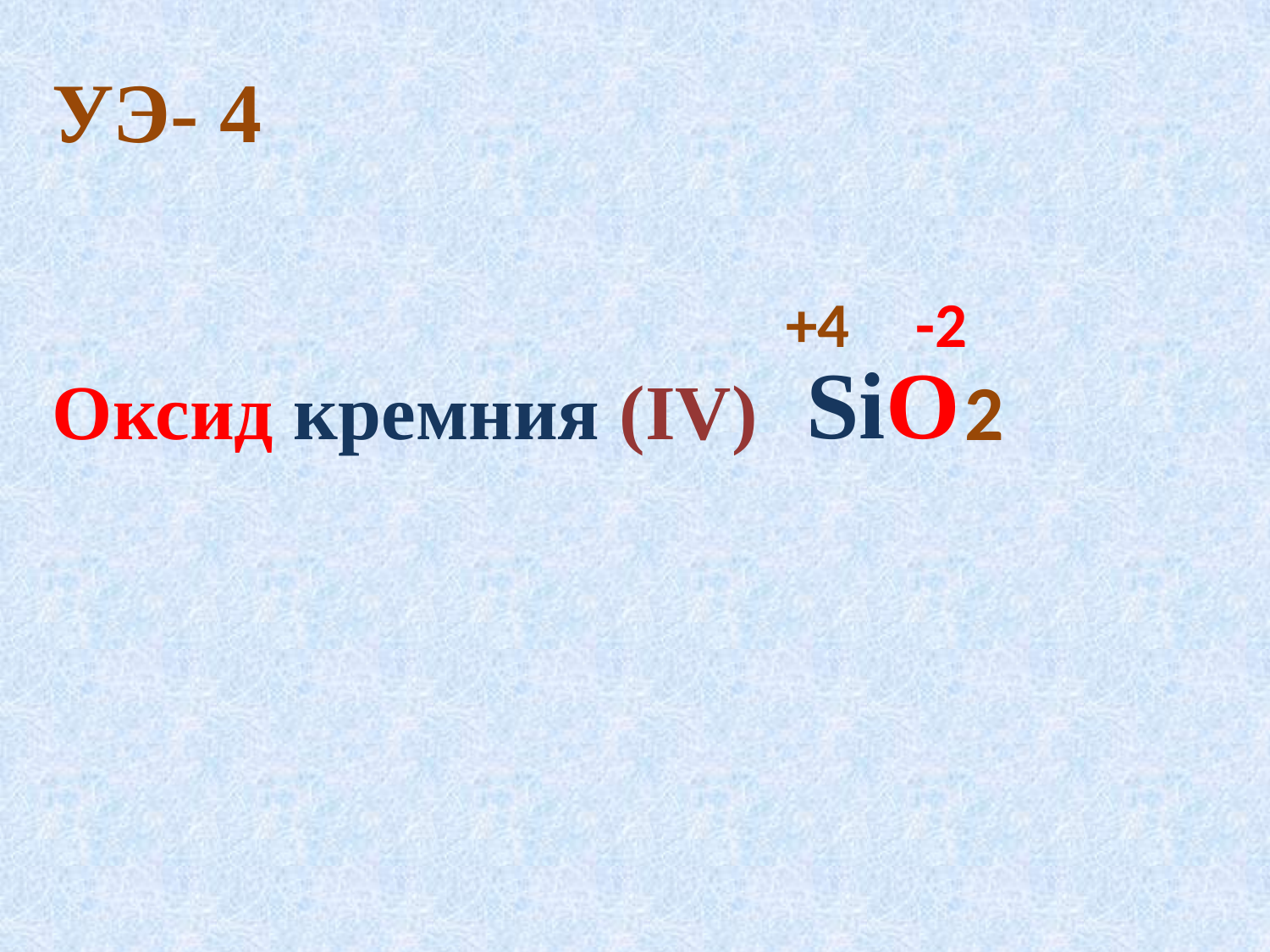

УЭ- 4

Оксид кремния (IV)
+4
-2
Si
O
2